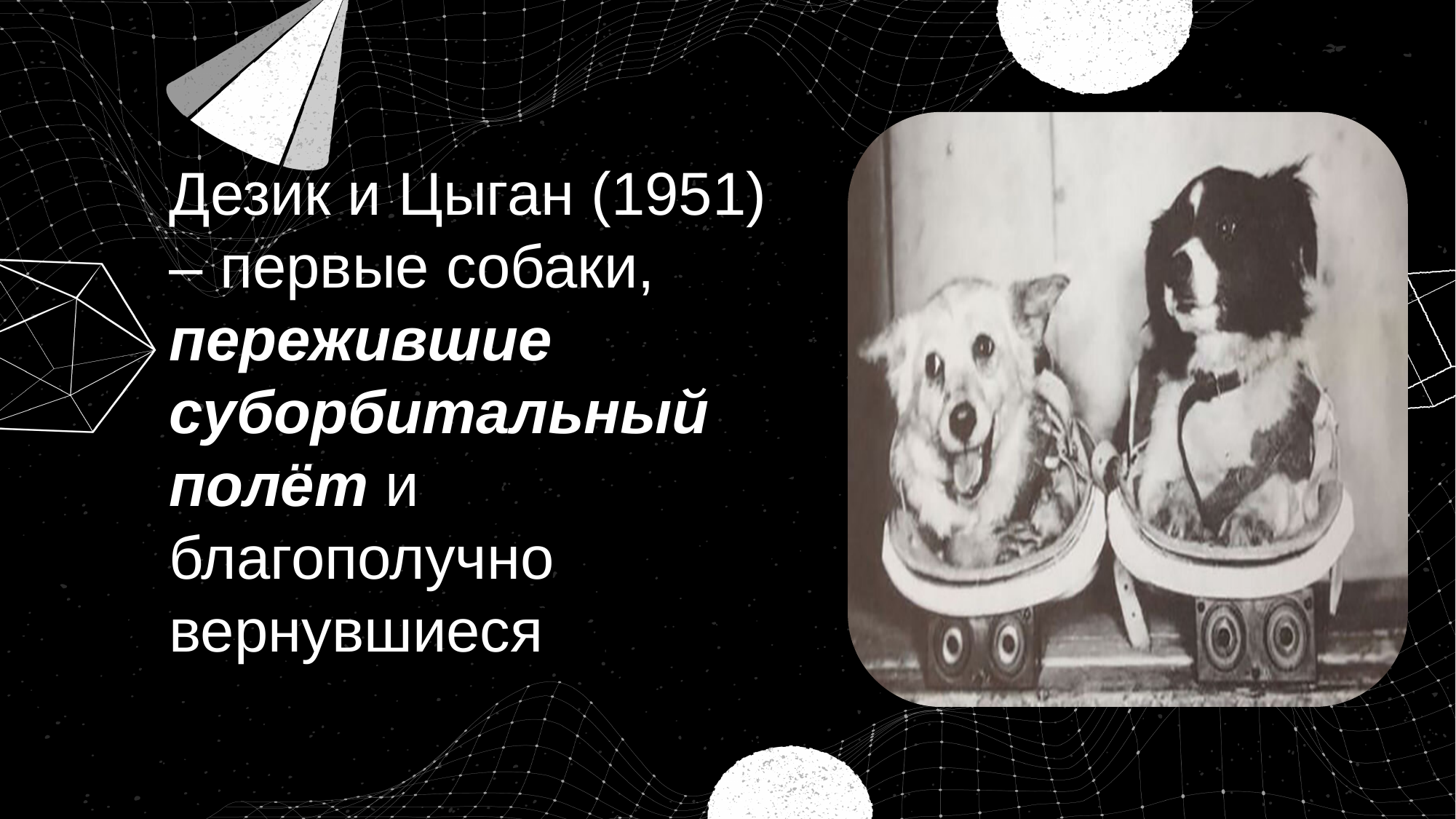

Дезик и Цыган (1951) – первые собаки, пережившие суборбитальный полёт и благополучно вернувшиеся